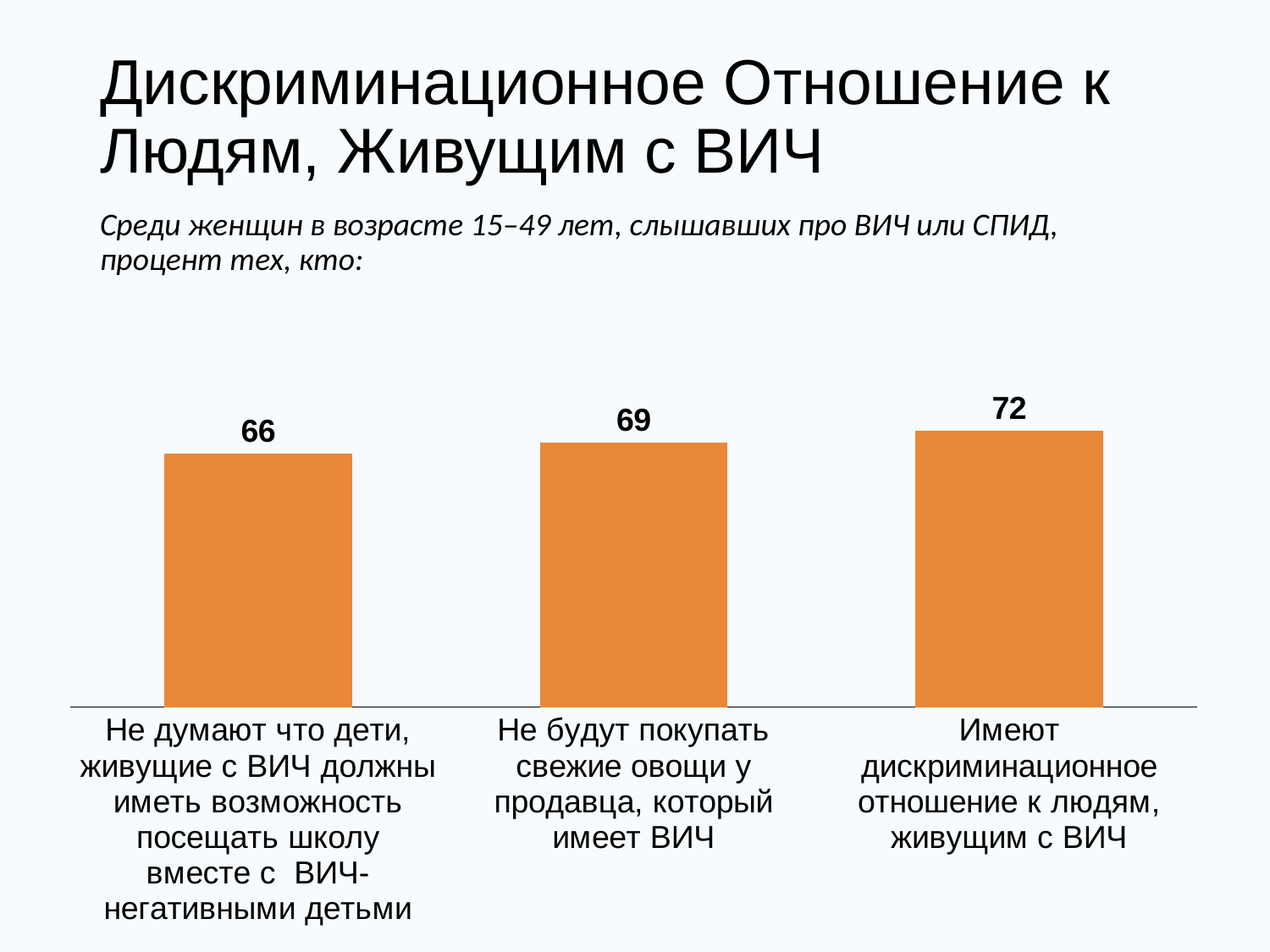

# Дискриминационное Отношение к Людям, Живущим с ВИЧ
Среди женщин в возрасте 15–49 лет, слышавших про ВИЧ или СПИД, процент тех, кто:

### Chart

| Category | Women |
|---|---|
| Не думают что дети, живущие с ВИЧ должны иметь возможность посещать школу вместе с  ВИЧ-негативными детьми | 66.0 |
| Не будут покупать свежие овощи у продавца, который имеет ВИЧ | 69.0 |
| Имеют дискриминационное отношение к людям, живущим с ВИЧ | 72.0 |